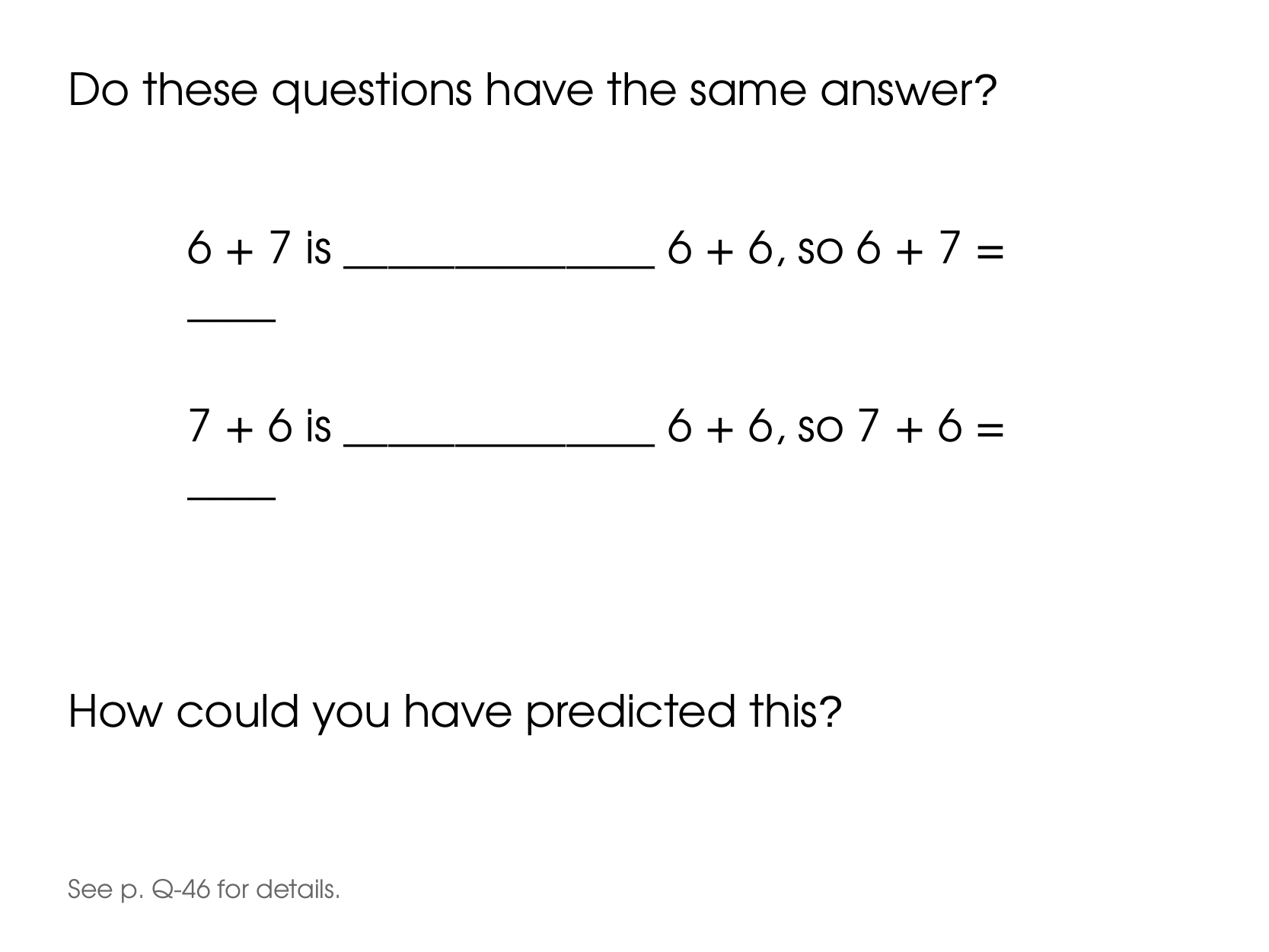

Do these questions have the same answer?
6 + 7 is ______________ 6 + 6, so 6 + 7 = ____
7 + 6 is ______________ 6 + 6, so 7 + 6 = ____
How could you have predicted this?
See p. Q-46 for details.